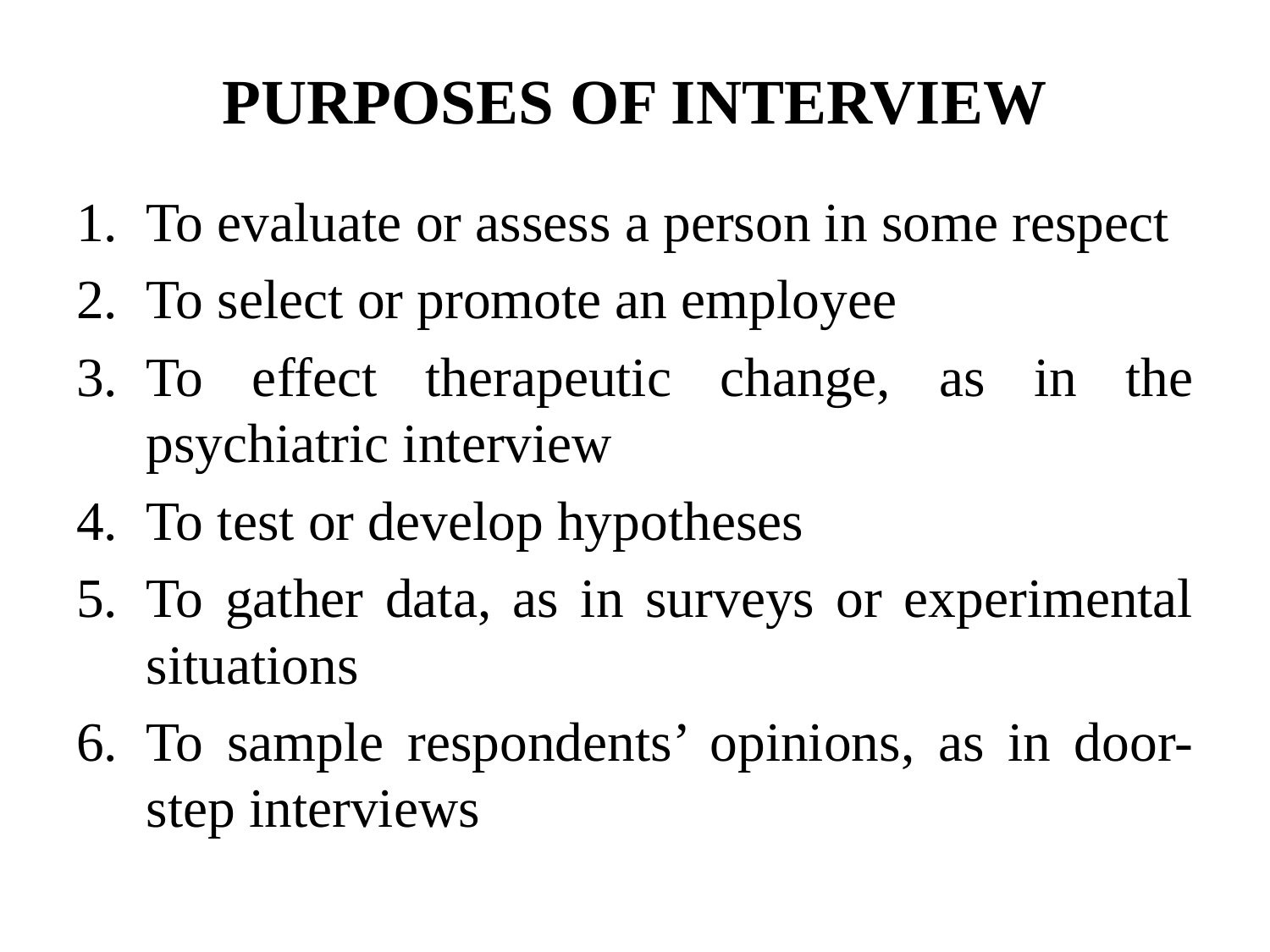

# PURPOSES OF INTERVIEW
To evaluate or assess a person in some respect
To select or promote an employee
To effect therapeutic change, as in the psychiatric interview
To test or develop hypotheses
To gather data, as in surveys or experimental situations
To sample respondents’ opinions, as in door-step interviews